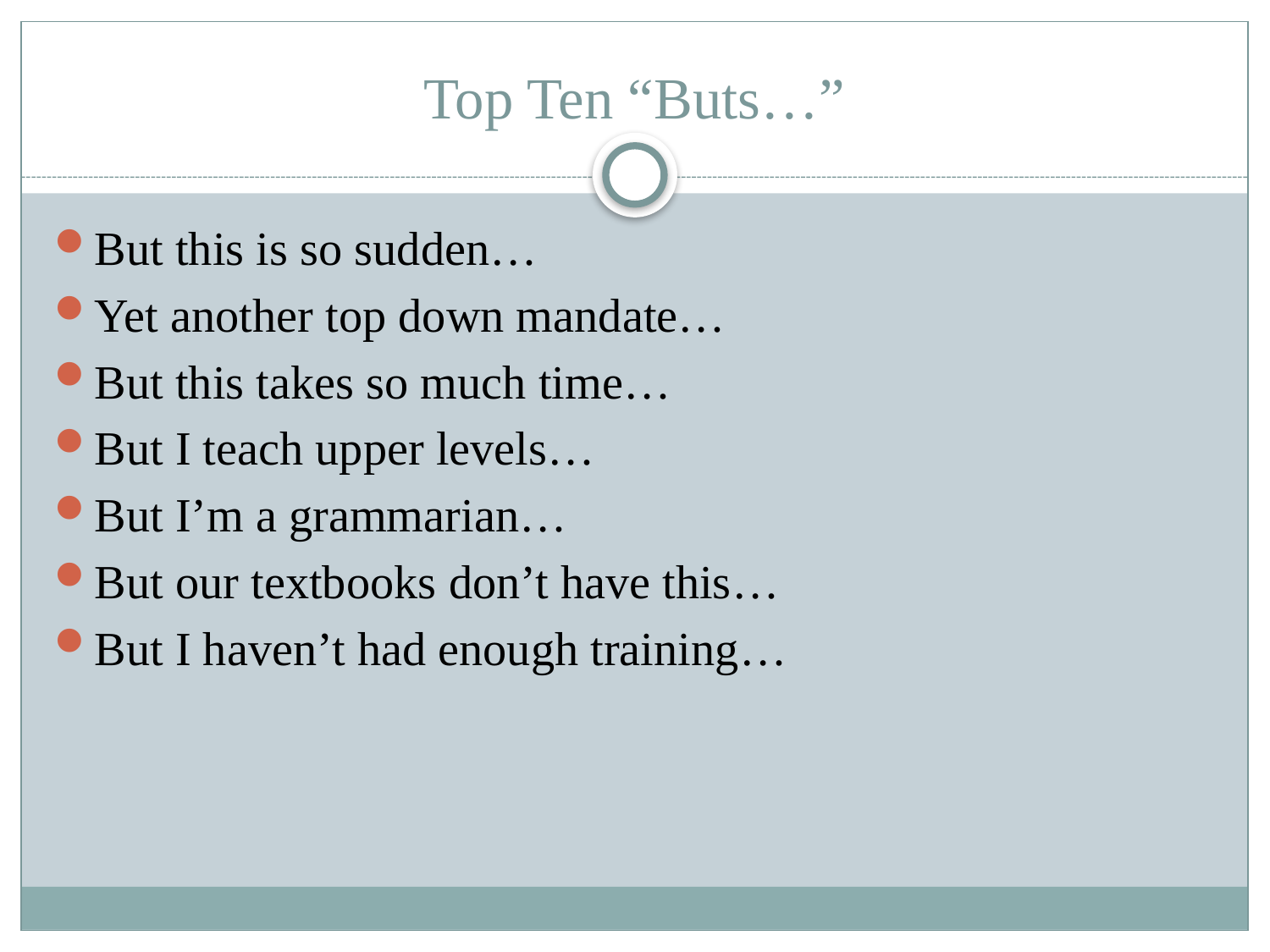

# Top Ten “Buts…”
But this is so sudden…
Yet another top down mandate…
But this takes so much time…
But I teach upper levels…
But I’m a grammarian…
But our textbooks don’t have this…
But I haven’t had enough training…